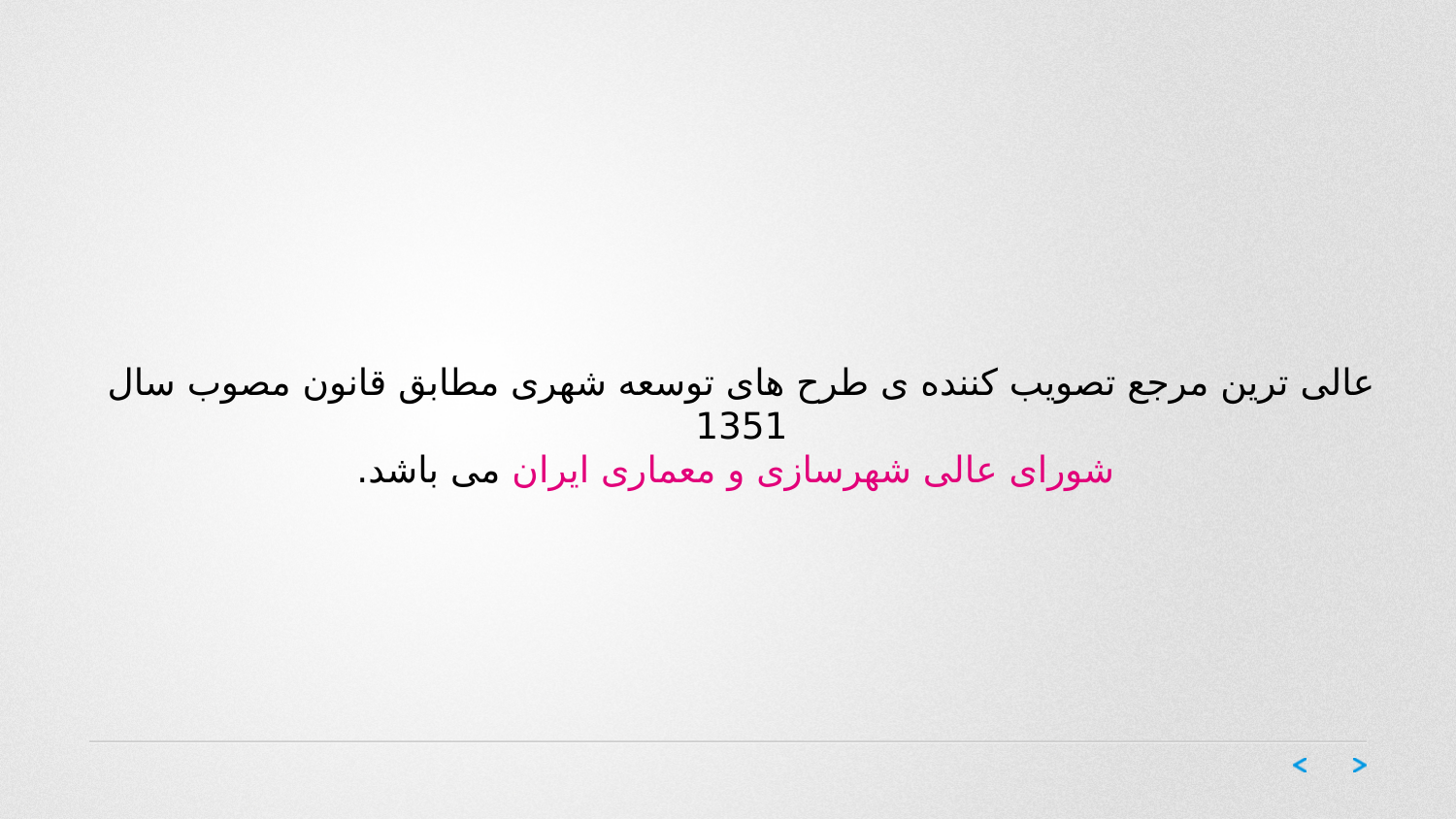

عالی ترین مرجع تصویب کننده ی طرح های توسعه شهری مطابق قانون مصوب سال 1351
 شورای عالی شهرسازی و معماری ایران می باشد.